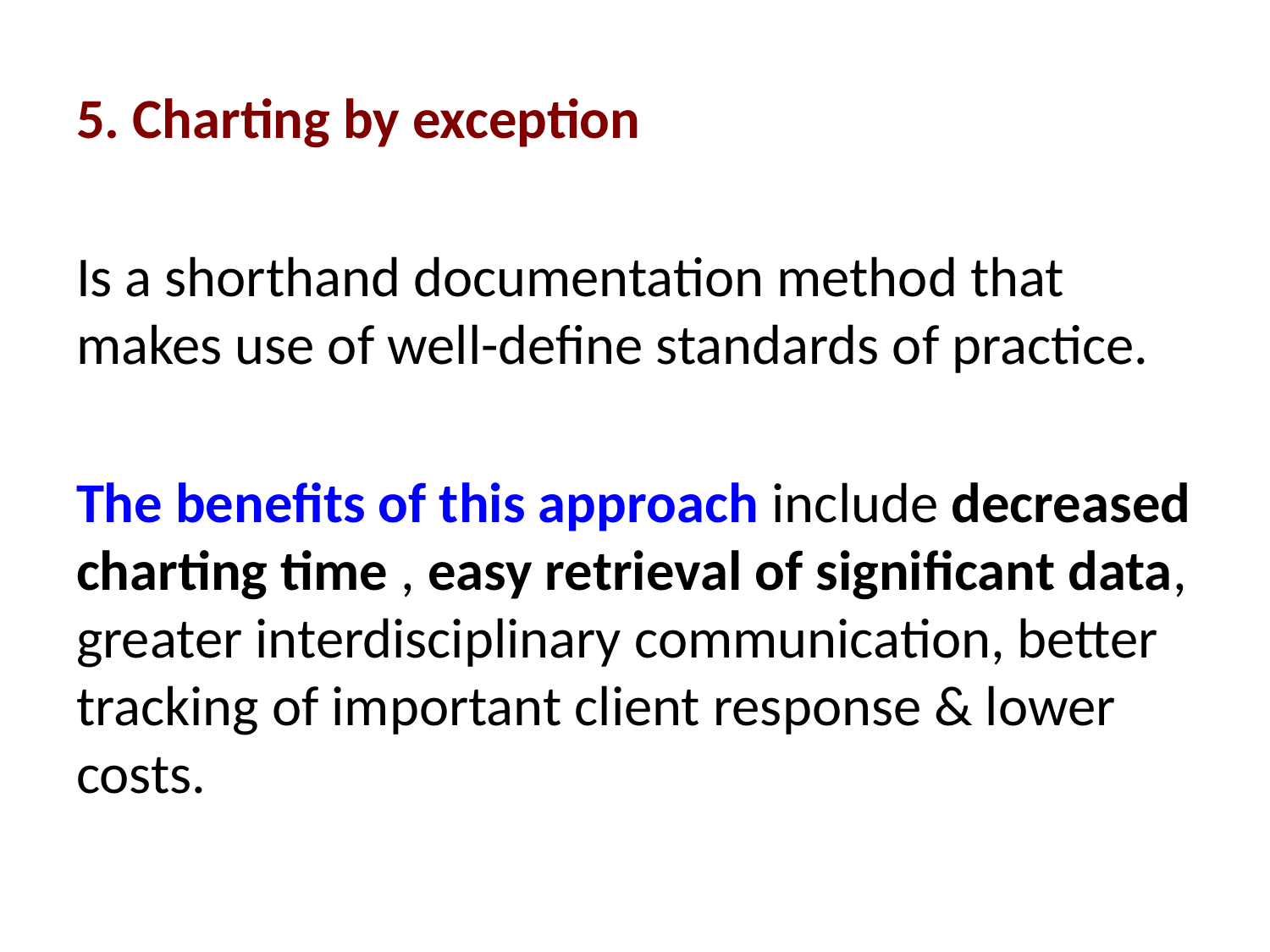

5. Charting by exception

Is a shorthand documentation method that makes use of well-define standards of practice.

The benefits of this approach include decreased charting time , easy retrieval of significant data, greater interdisciplinary communication, better tracking of important client response & lower costs.